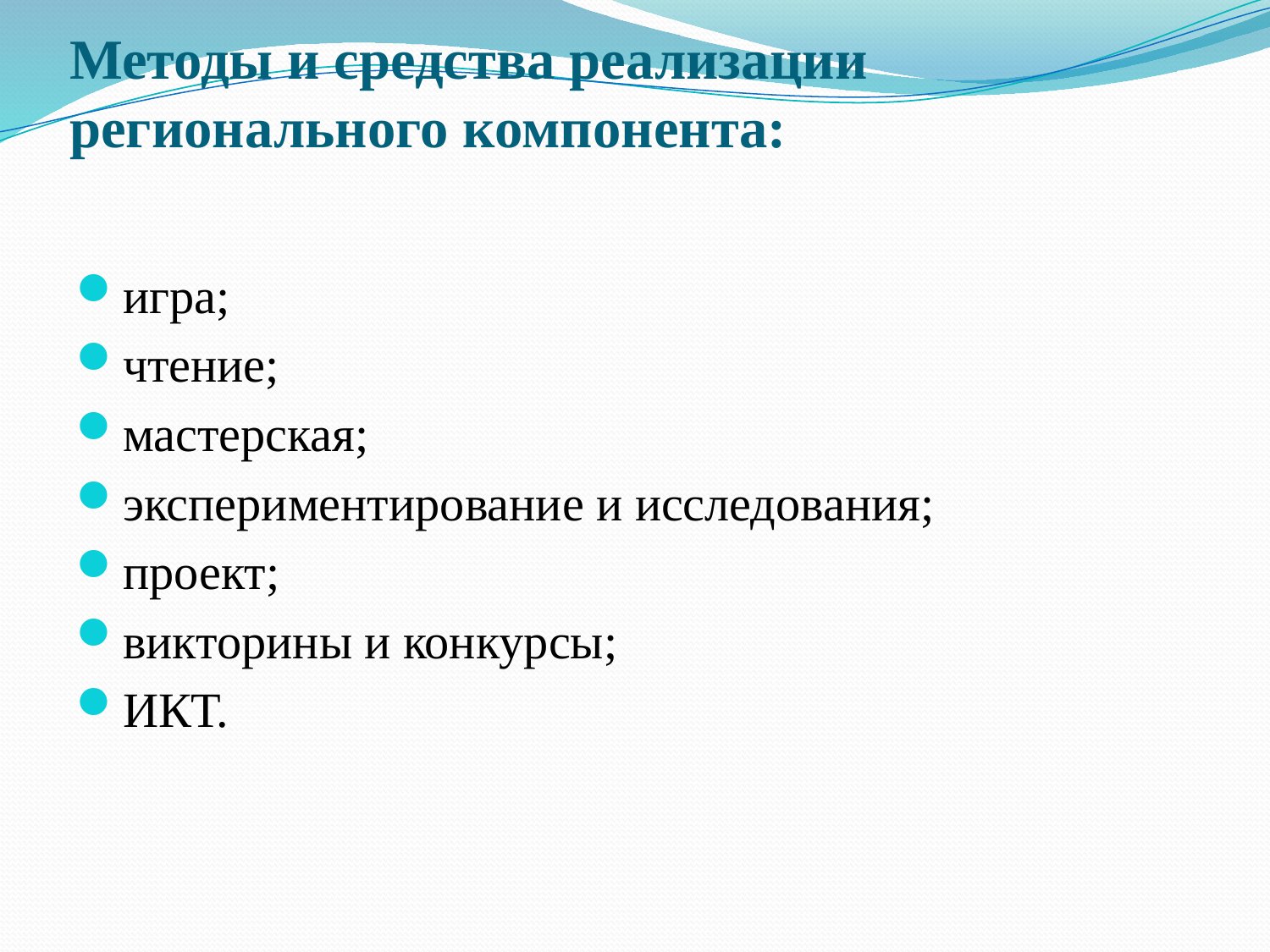

# Методы и средства реализации регионального компонента:
игра;
чтение;
мастерская;
экспериментирование и исследования;
проект;
викторины и конкурсы;
ИКТ.